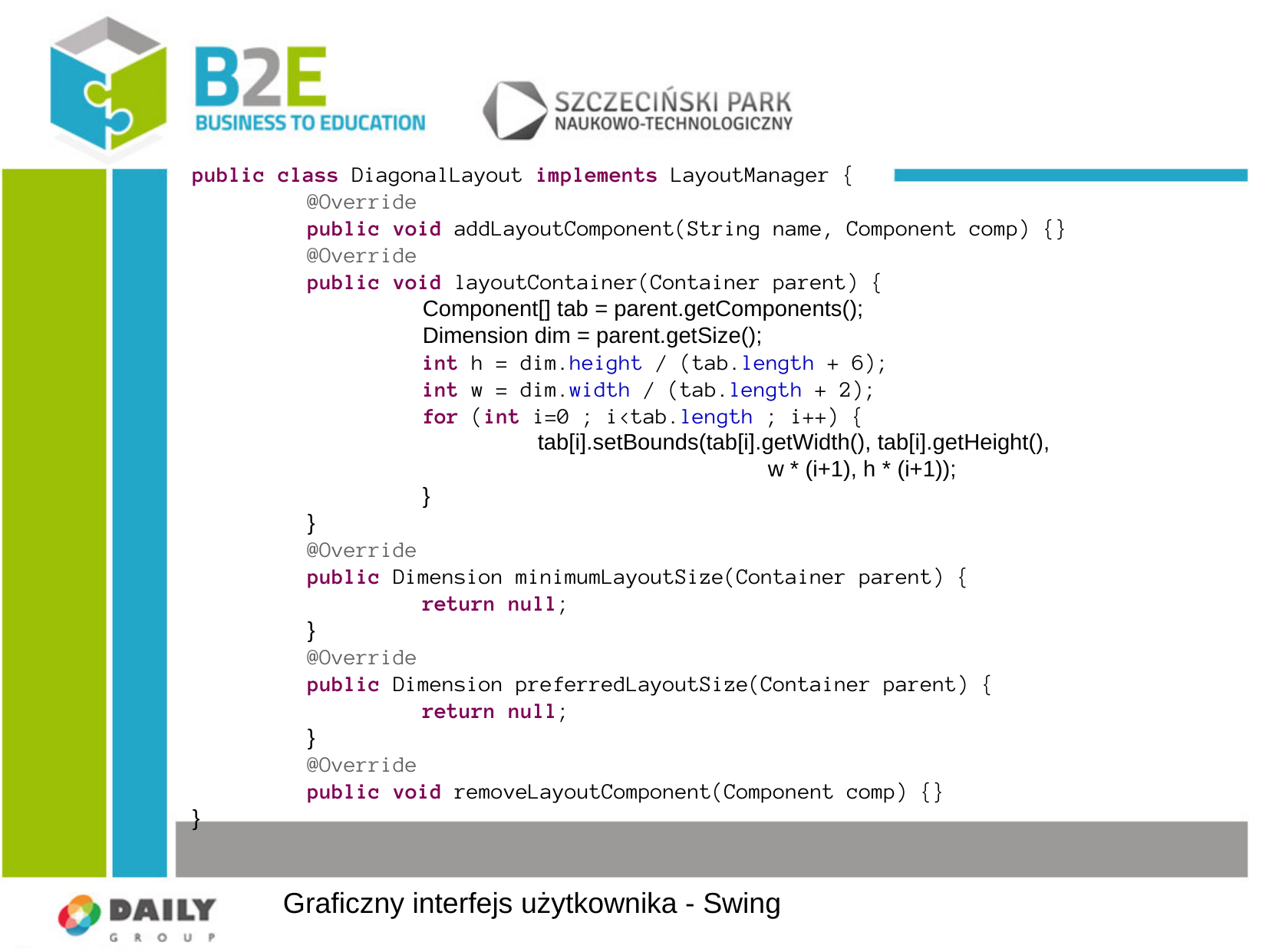

public class DiagonalLayout implements LayoutManager {
	@Override
	public void addLayoutComponent(String name, Component comp) {}
	@Override
	public void layoutContainer(Container parent) {
		Component[] tab = parent.getComponents();
		Dimension dim = parent.getSize();
		int h = dim.height / (tab.length + 6);
		int w = dim.width / (tab.length + 2);
		for (int i=0 ; i<tab.length ; i++) {
			tab[i].setBounds(tab[i].getWidth(), tab[i].getHeight(),
					w * (i+1), h * (i+1));
		}
	}
	@Override
	public Dimension minimumLayoutSize(Container parent) {
		return null;
	}
	@Override
	public Dimension preferredLayoutSize(Container parent) {
		return null;
	}
	@Override
	public void removeLayoutComponent(Component comp) {}
}
Graficzny interfejs użytkownika - Swing